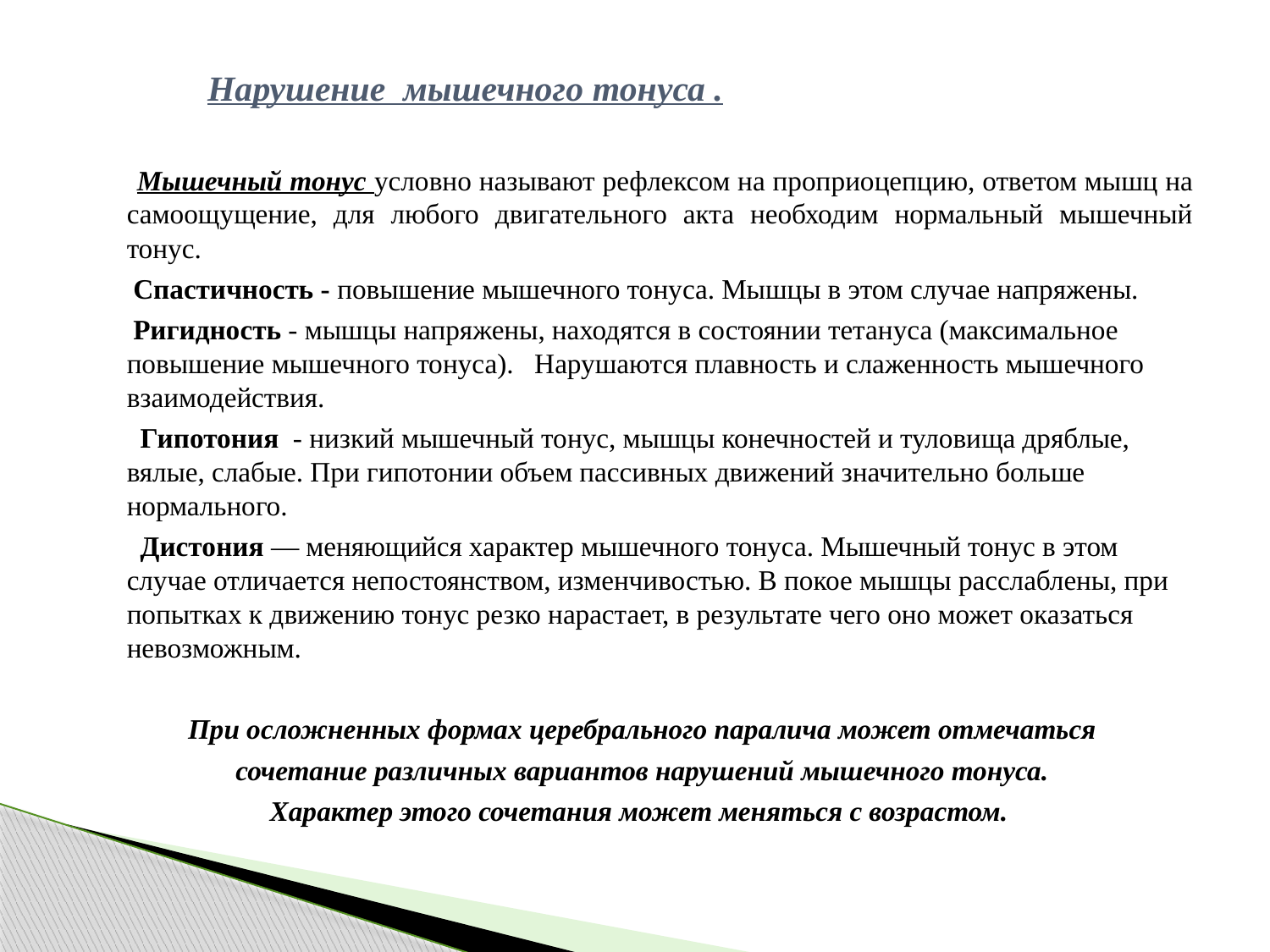

# Нарушение  мышечного тонуса .
      Мышечный тонус условно называют рефлексом на проприоцепцию, ответом мышц на самоощущение, для любого двигательного акта необходим нормальный мышечный тонус.
      Спастичность - повышение мышечного тонуса. Мышцы в этом случае напряжены.
      Ригидность - мышцы напряжены, находятся в состоянии тетануса (максимальное повышение мышечного тонуса).   Нарушаются плавность и слаженность мышечного взаимодействия.
       Гипотония  - низкий мышечный тонус, мышцы конечностей и туловища дряблые, вялые, слабые. При гипотонии объем пассивных движений значительно больше нормального.
       Дистония — меняющийся характер мышечного тонуса. Мышечный тонус в этом случае отличается непостоянством, изменчивостью. В покое мышцы расслаблены, при попытках к движению тонус резко нарастает, в результате чего оно может оказаться невозможным.

При осложненных формах церебрального паралича может отмечаться
 сочетание различных вариантов нарушений мышечного тонуса.
Характер этого сочетания может меняться с возрастом.